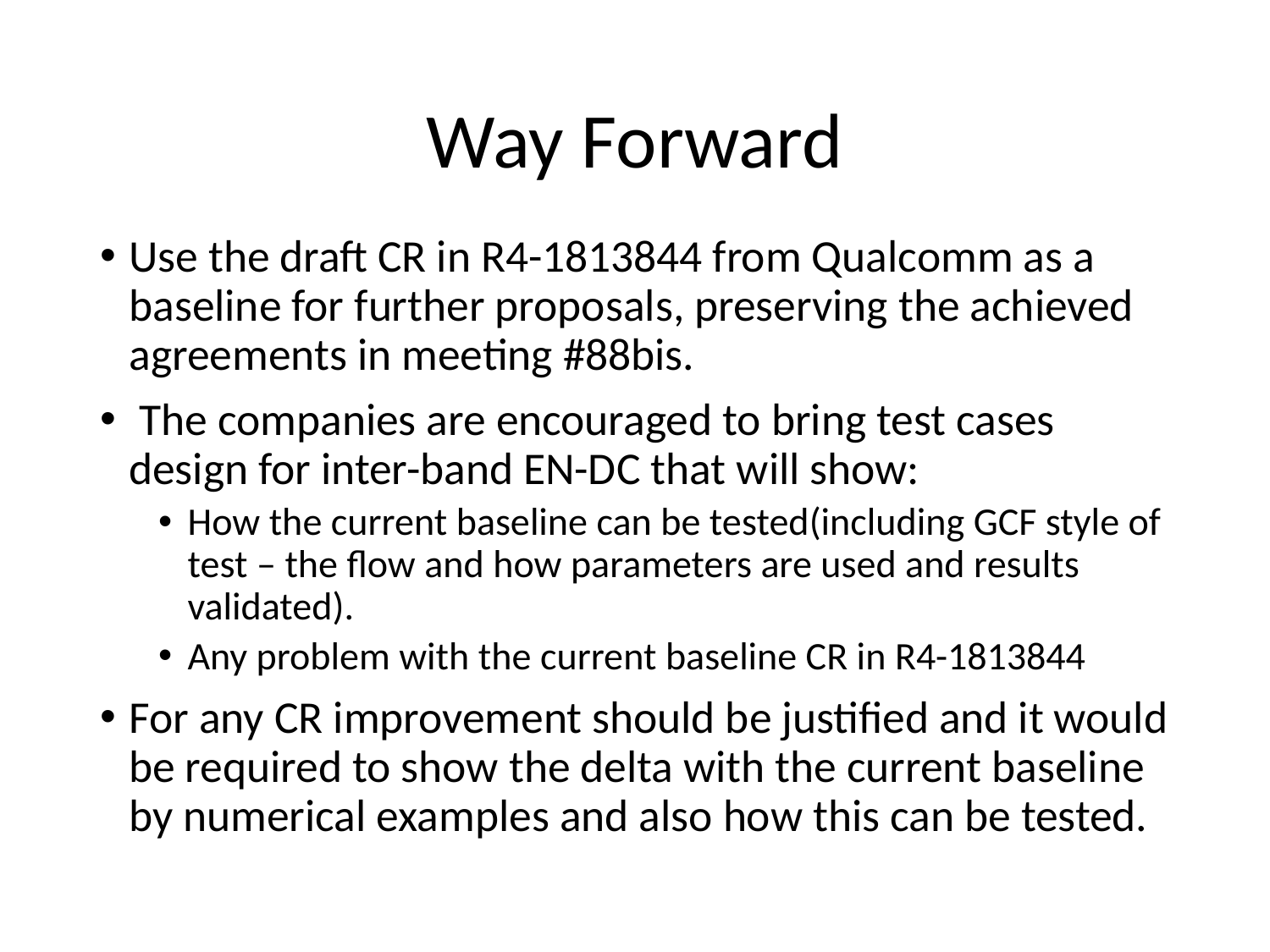

# Way Forward
Use the draft CR in R4-1813844 from Qualcomm as a baseline for further proposals, preserving the achieved agreements in meeting #88bis.
 The companies are encouraged to bring test cases design for inter-band EN-DC that will show:
How the current baseline can be tested(including GCF style of test – the flow and how parameters are used and results validated).
Any problem with the current baseline CR in R4-1813844
For any CR improvement should be justified and it would be required to show the delta with the current baseline by numerical examples and also how this can be tested.